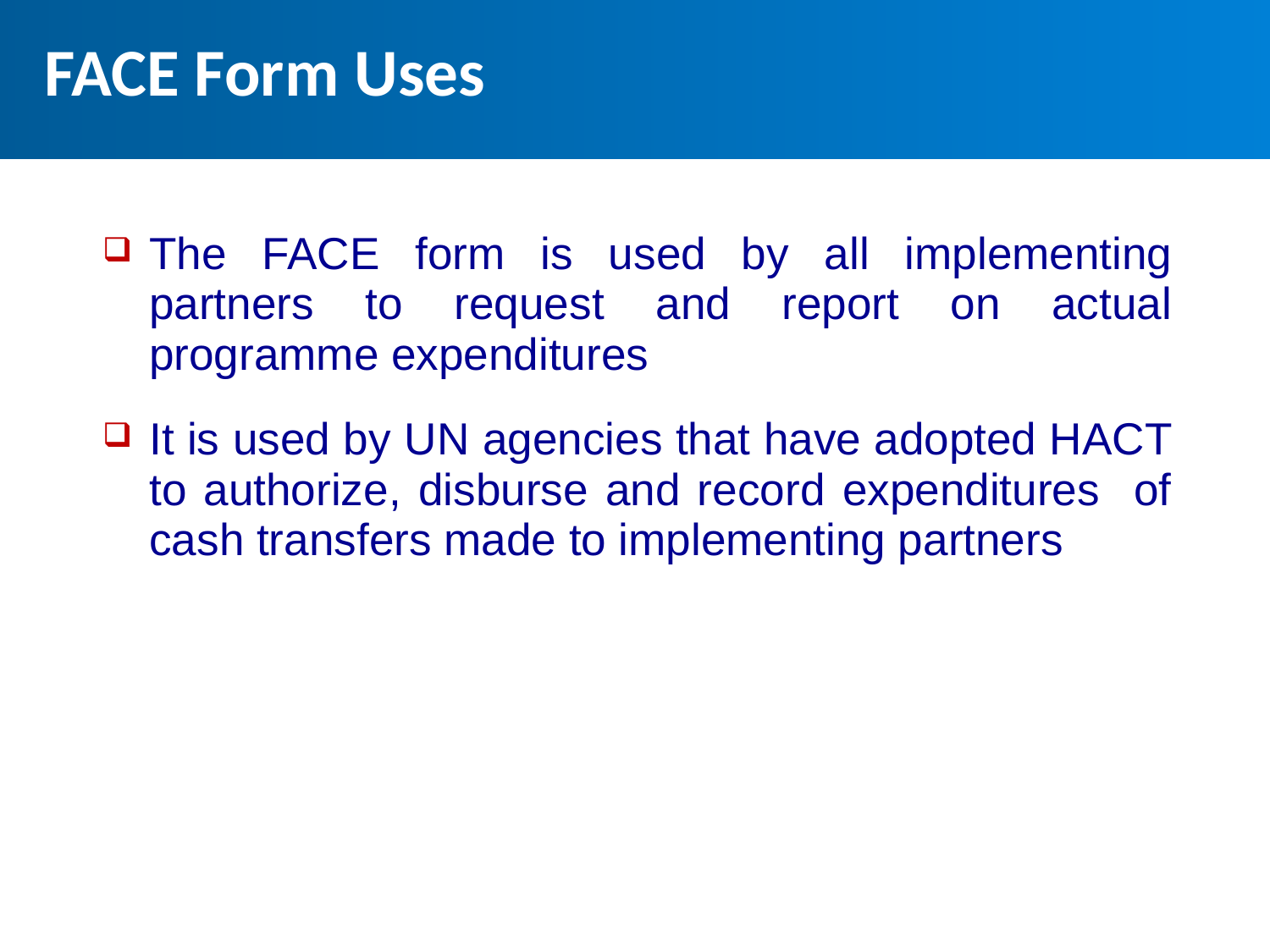

# FACE Form Uses
The FACE form is used by all implementing partners to request and report on actual programme expenditures
It is used by UN agencies that have adopted HACT to authorize, disburse and record expenditures  of cash transfers made to implementing partners